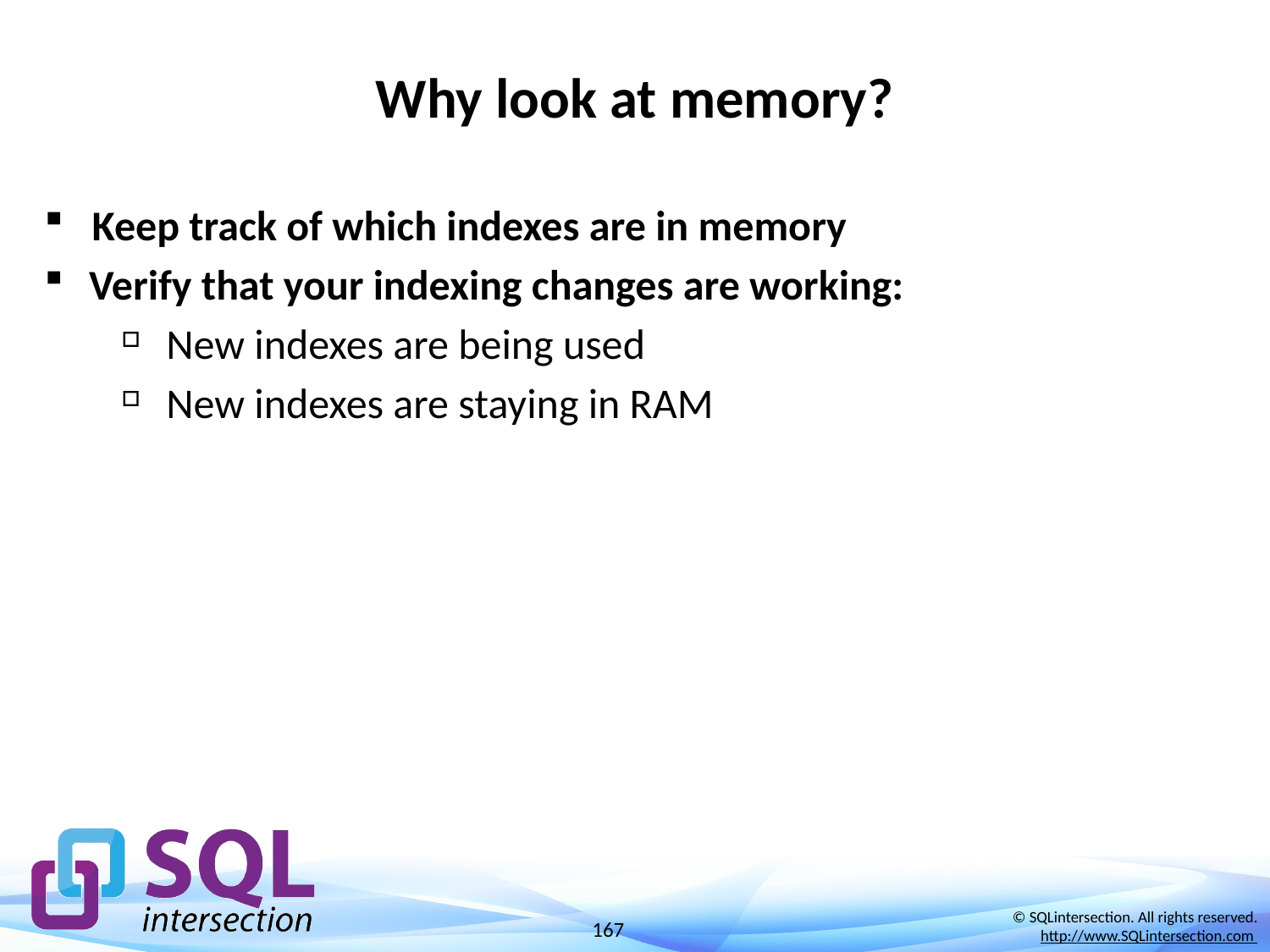

# Why look at memory?
Keep track of which indexes are in memory
Verify that your indexing changes are working:
New indexes are being used
New indexes are staying in RAM